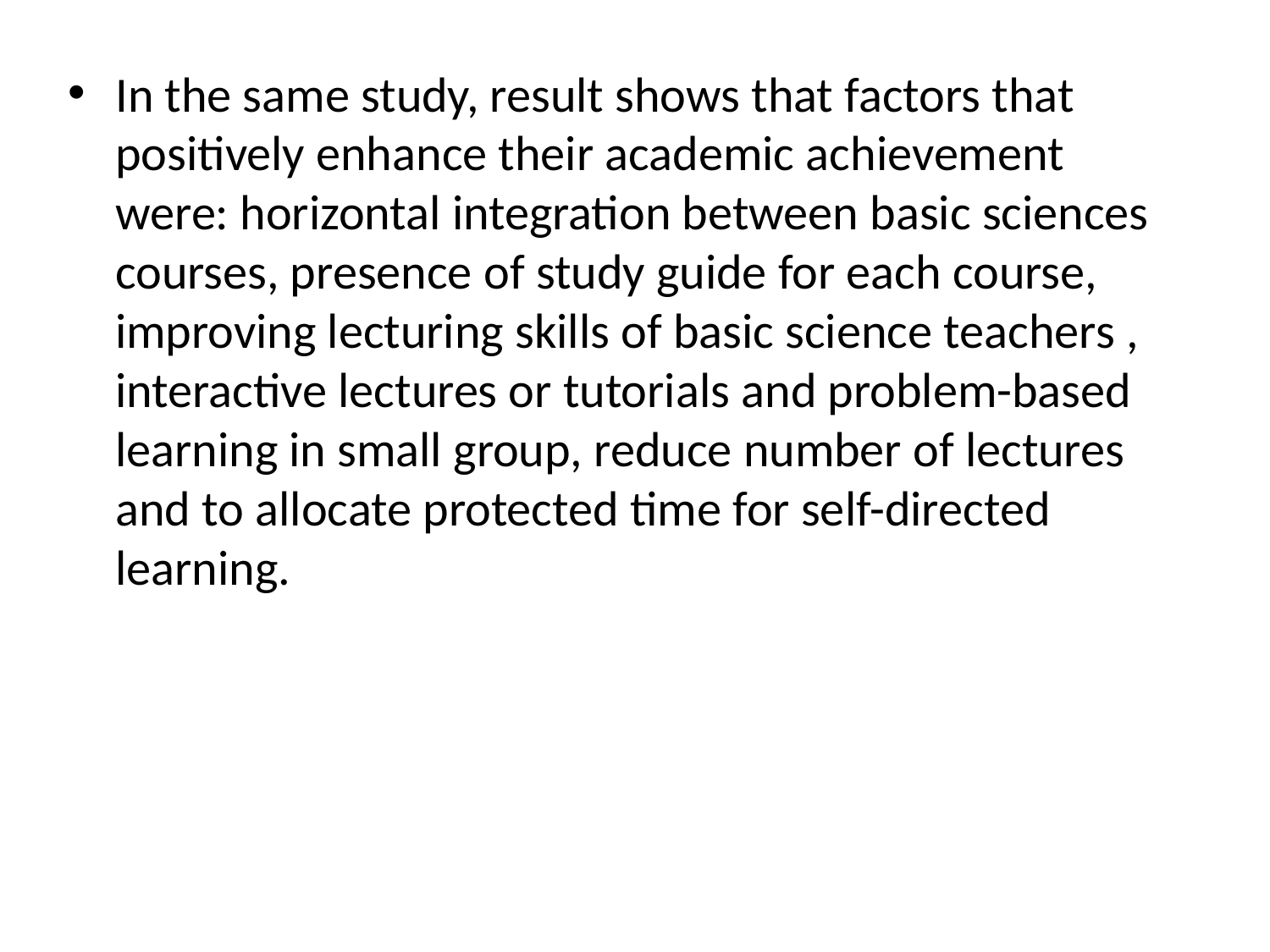

In the same study, result shows that factors that positively enhance their academic achievement were: horizontal integration between basic sciences courses, presence of study guide for each course, improving lecturing skills of basic science teachers , interactive lectures or tutorials and problem-based learning in small group, reduce number of lectures and to allocate protected time for self-directed learning.